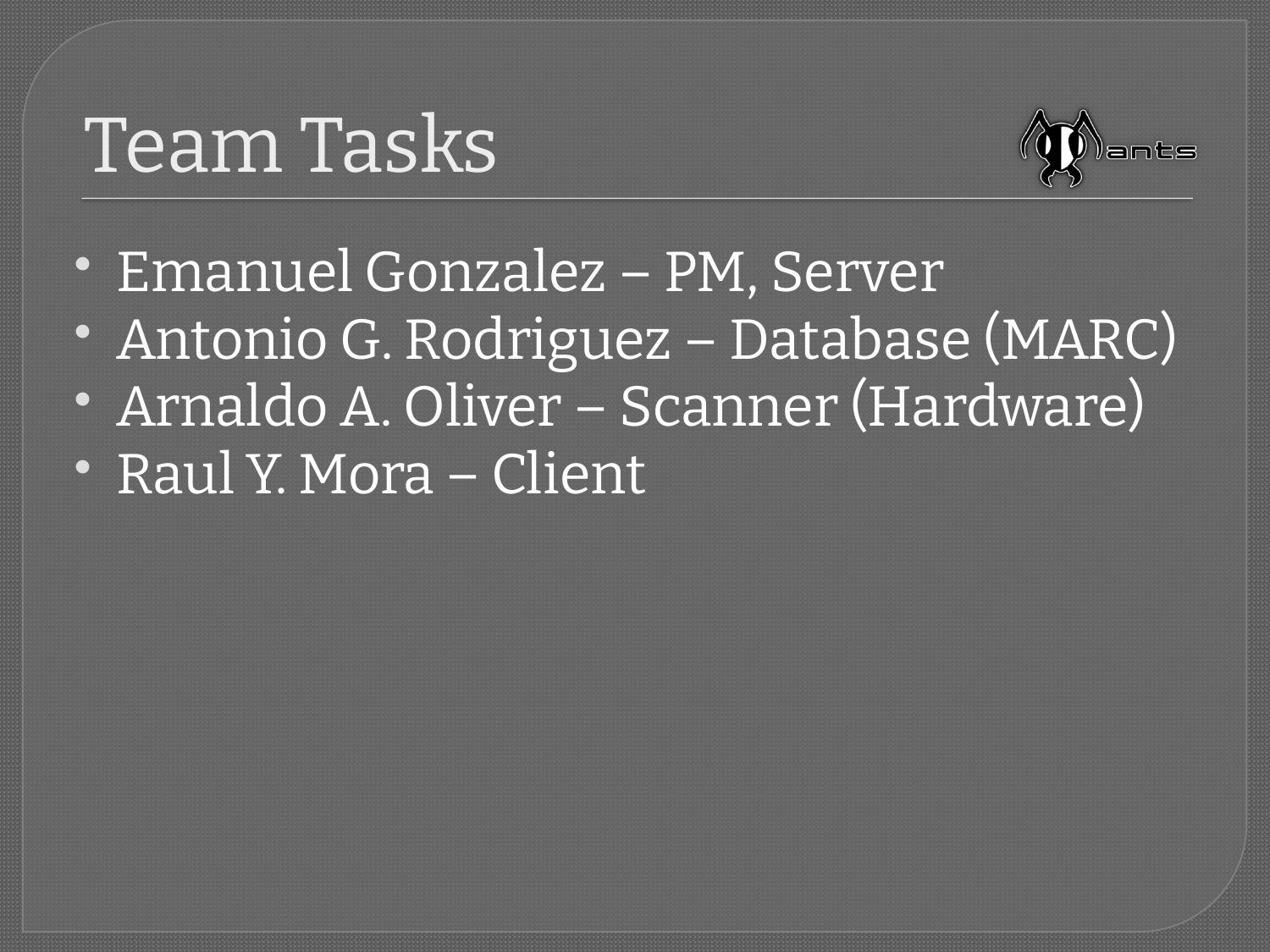

# Team Tasks
Emanuel Gonzalez – PM, Server
Antonio G. Rodriguez – Database (MARC)
Arnaldo A. Oliver – Scanner (Hardware)
Raul Y. Mora – Client